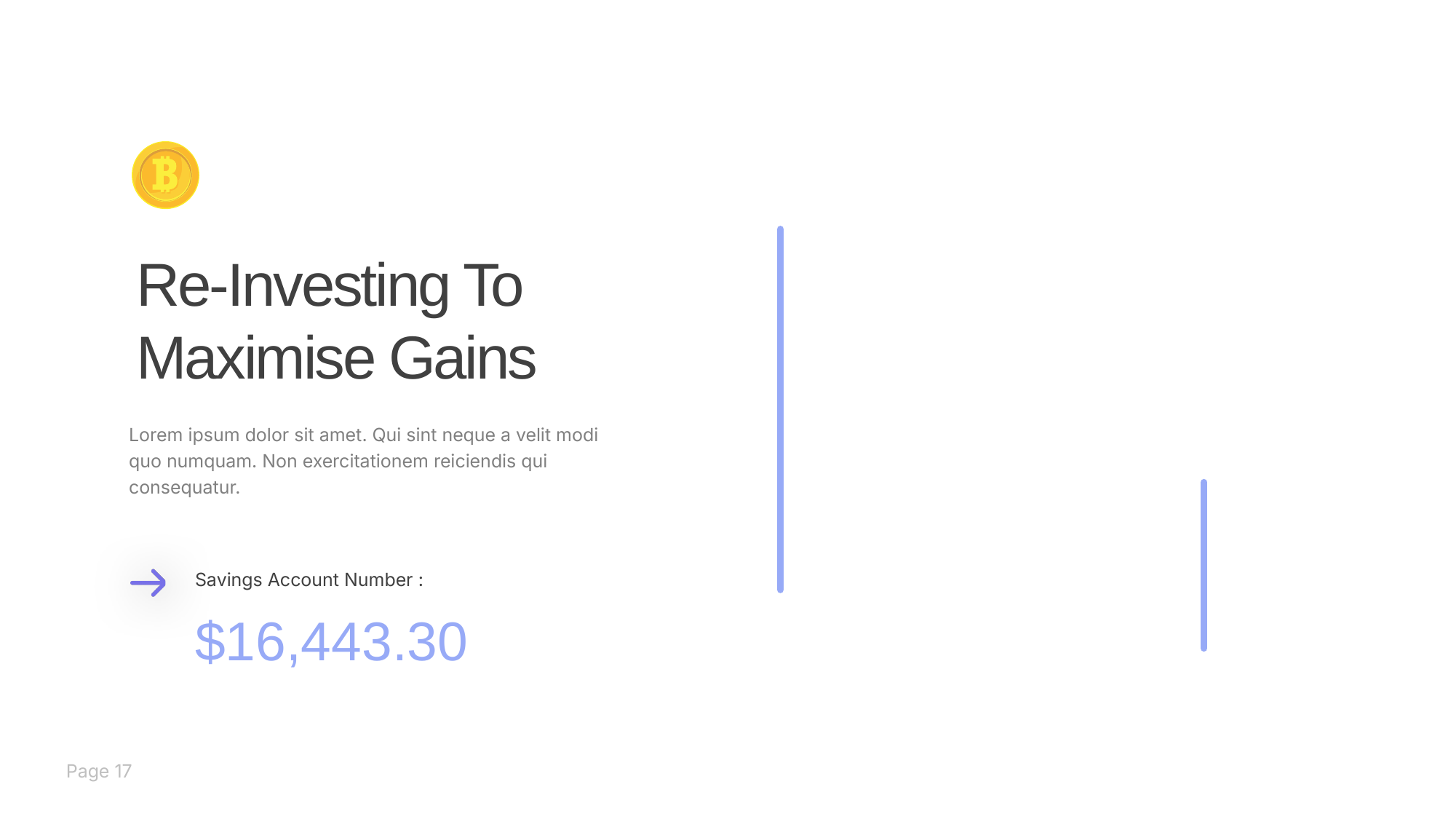

Re-Investing To
Maximise Gains
Lorem ipsum dolor sit amet. Qui sint neque a velit modi quo numquam. Non exercitationem reiciendis qui consequatur.

Savings Account Number :

$16,443.30